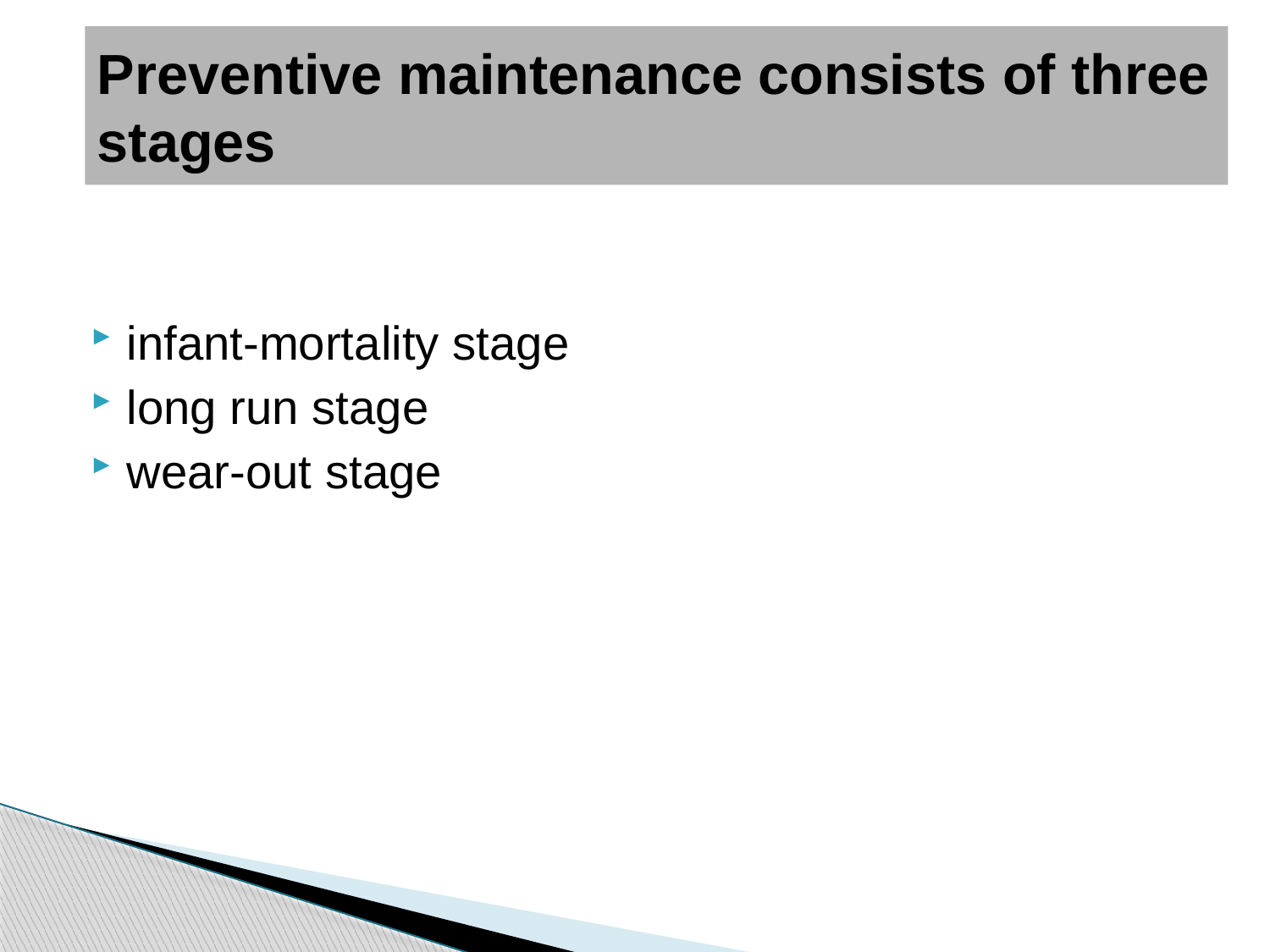

# Preventive maintenance consists of three stages
infant-mortality stage
long run stage
wear-out stage